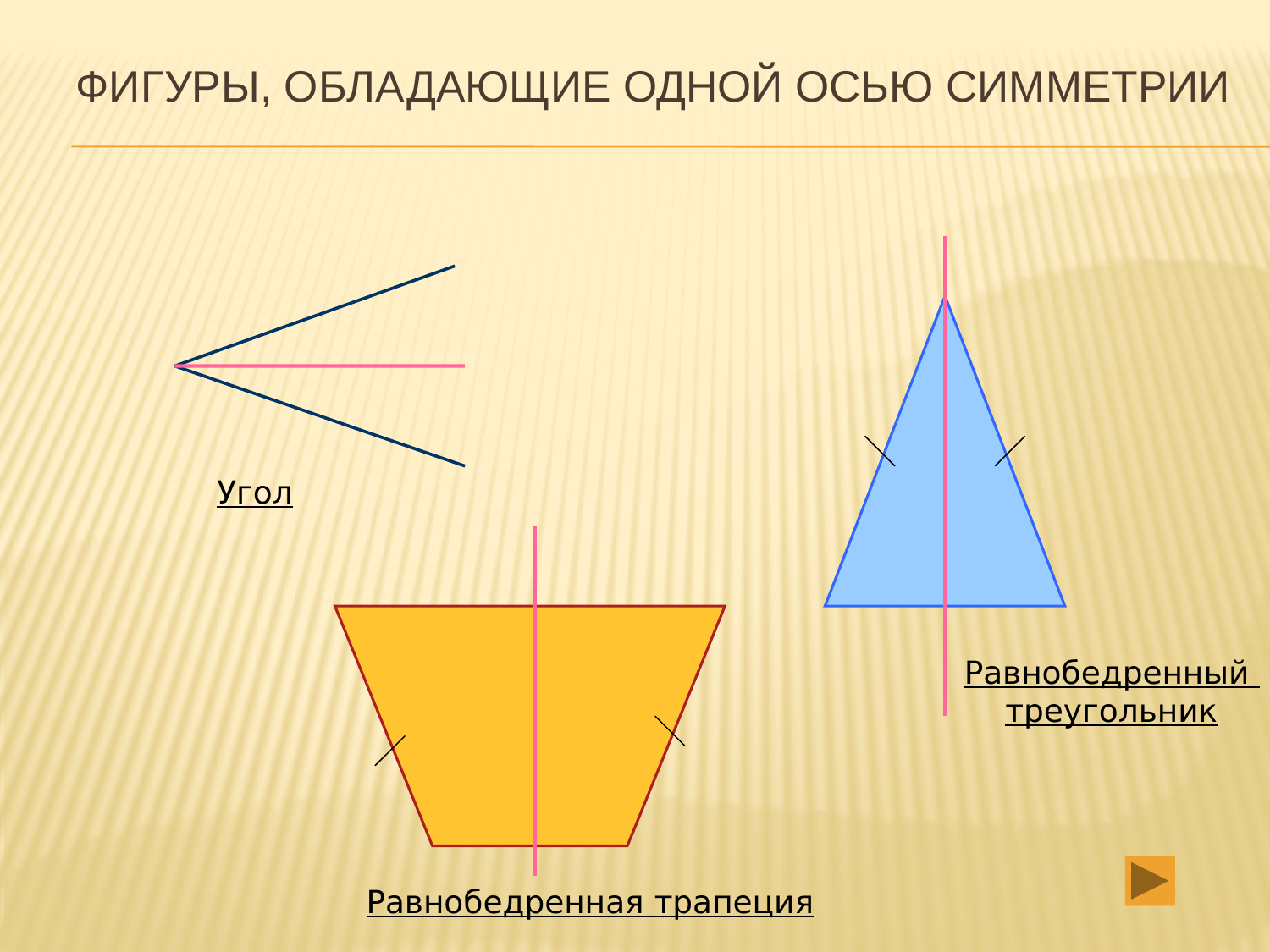

# Фигуры, обладающие одной осью симметрии

Угол

Равнобедренный
треугольник

Равнобедренная трапеция